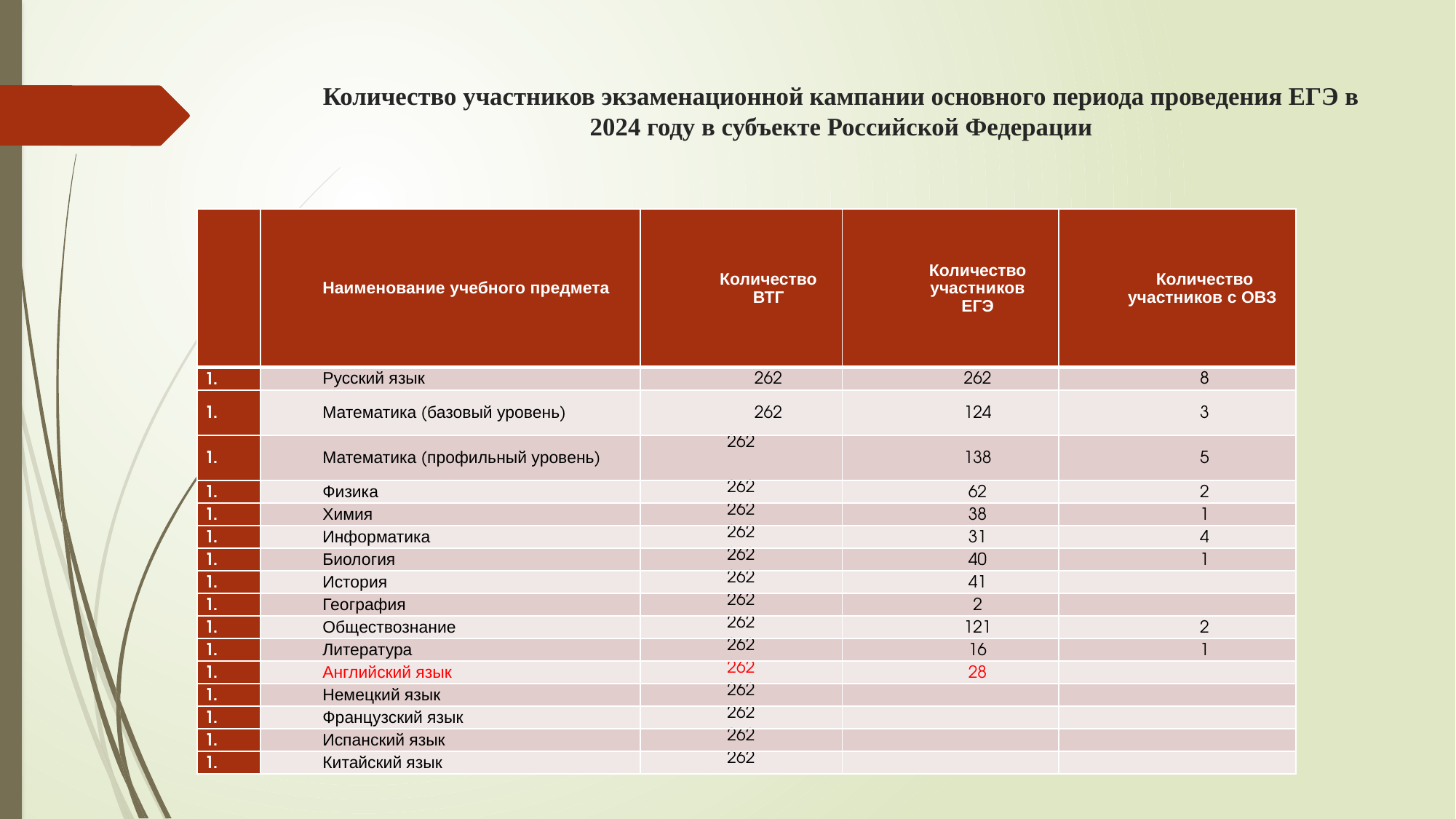

# Количество участников экзаменационной кампании основного периода проведения ЕГЭ в 2024 году в субъекте Российской Федерации
| № п/п | Наименование учебного предмета | Количество ВТГ | Количество участников ЕГЭ | Количество участников с ОВЗ |
| --- | --- | --- | --- | --- |
|  | Русский язык | 262 | 262 | 8 |
|  | Математика (базовый уровень) | 262 | 124 | 3 |
|  | Математика (профильный уровень) | 262 | 138 | 5 |
|  | Физика | 262 | 62 | 2 |
|  | Химия | 262 | 38 | 1 |
|  | Информатика | 262 | 31 | 4 |
|  | Биология | 262 | 40 | 1 |
|  | История | 262 | 41 |  |
|  | География | 262 | 2 |  |
|  | Обществознание | 262 | 121 | 2 |
|  | Литература | 262 | 16 | 1 |
|  | Английский язык | 262 | 28 |  |
|  | Немецкий язык | 262 |  |  |
|  | Французский язык | 262 |  |  |
|  | Испанский язык | 262 |  |  |
|  | Китайский язык | 262 |  |  |